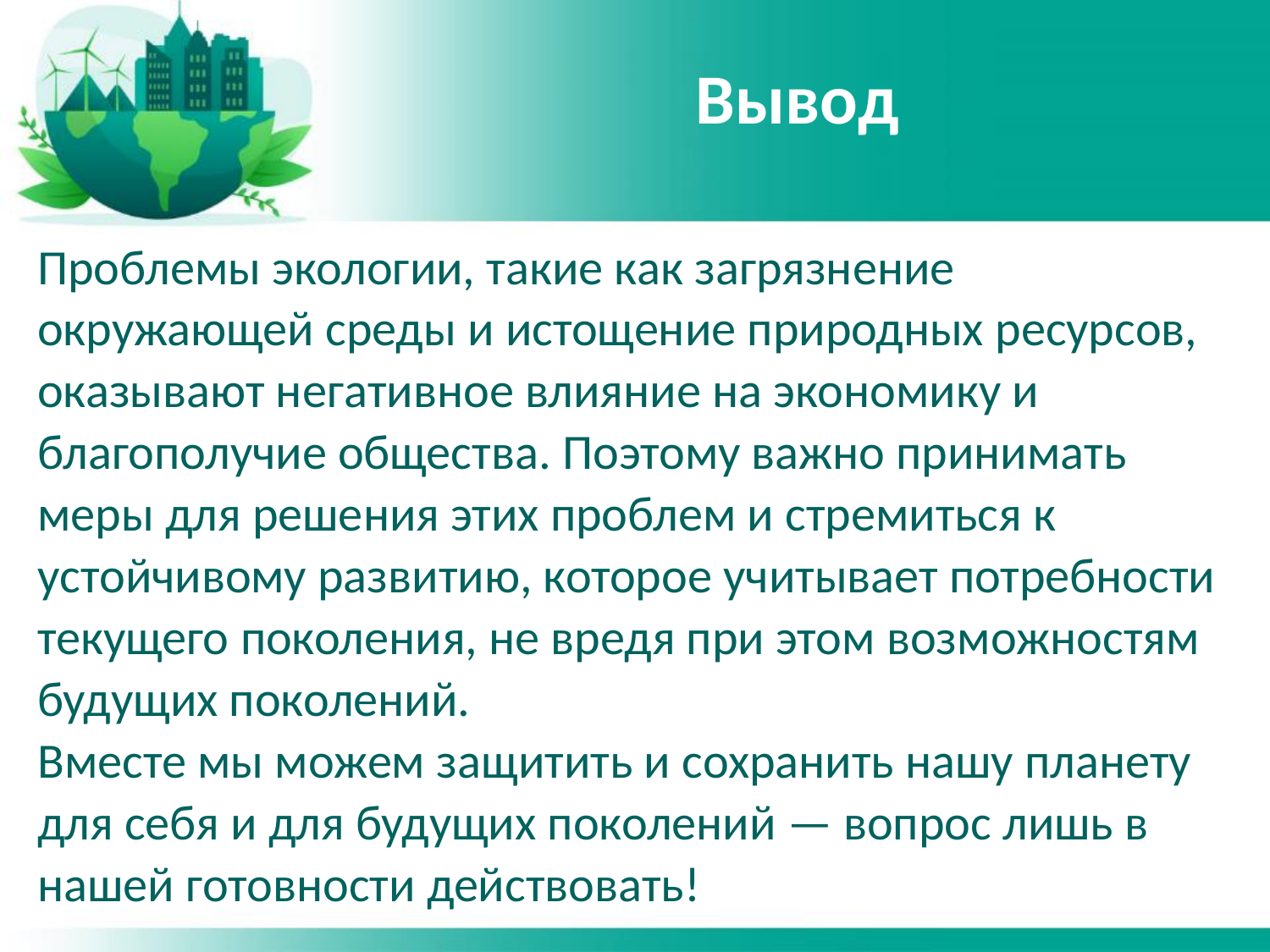

# Вывод
Проблемы экологии, такие как загрязнение окружающей среды и истощение природных ресурсов, оказывают негативное влияние на экономику и благополучие общества. Поэтому важно принимать меры для решения этих проблем и стремиться к устойчивому развитию, которое учитывает потребности текущего поколения, не вредя при этом возможностям будущих поколений.
Вместе мы можем защитить и сохранить нашу планету для себя и для будущих поколений — вопрос лишь в нашей готовности действовать!